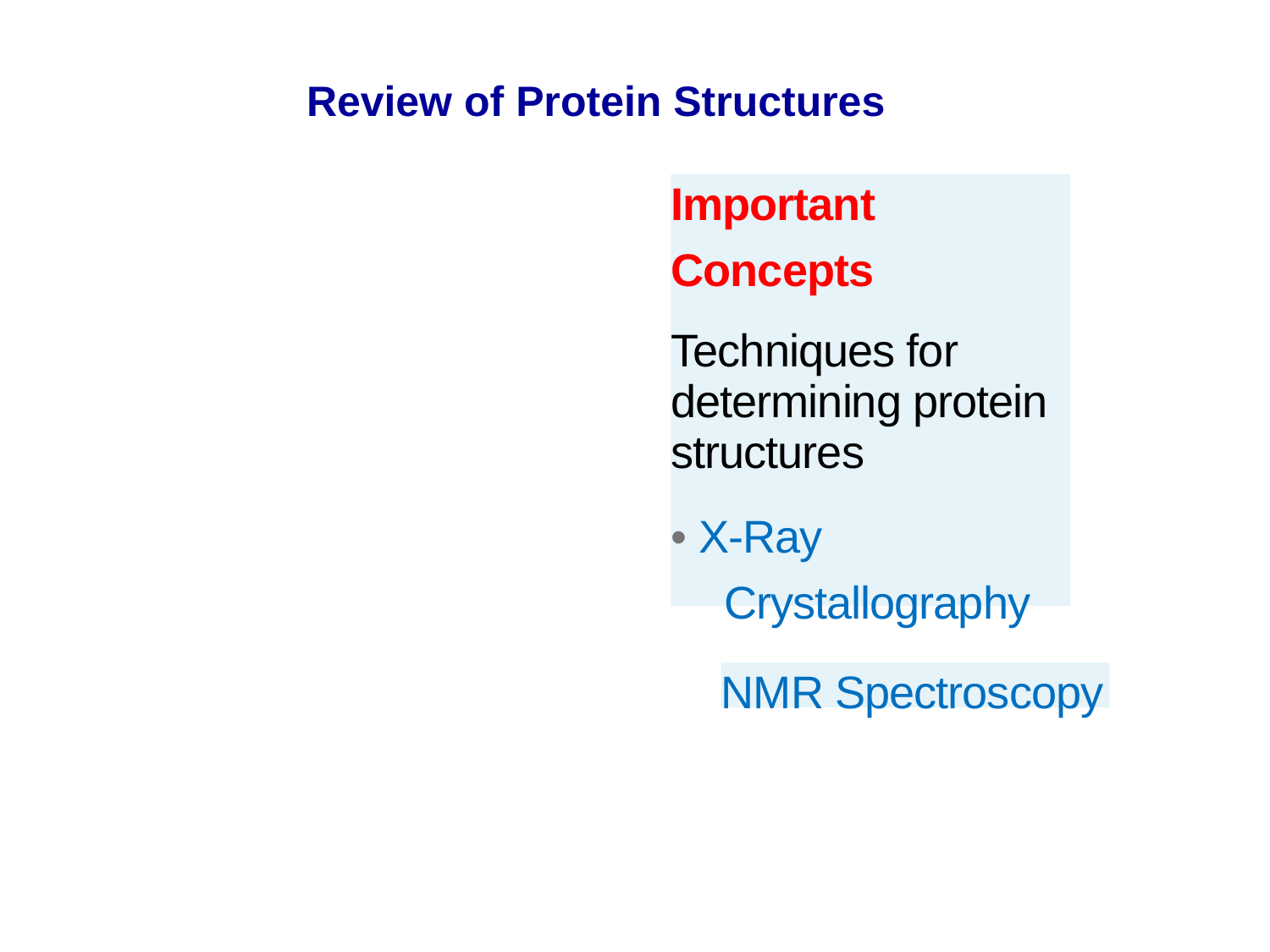

Review of Protein Structures
Important
Concepts
Techniques for determining protein structures
• X-Ray
Crystallography
NMR Spectroscopy